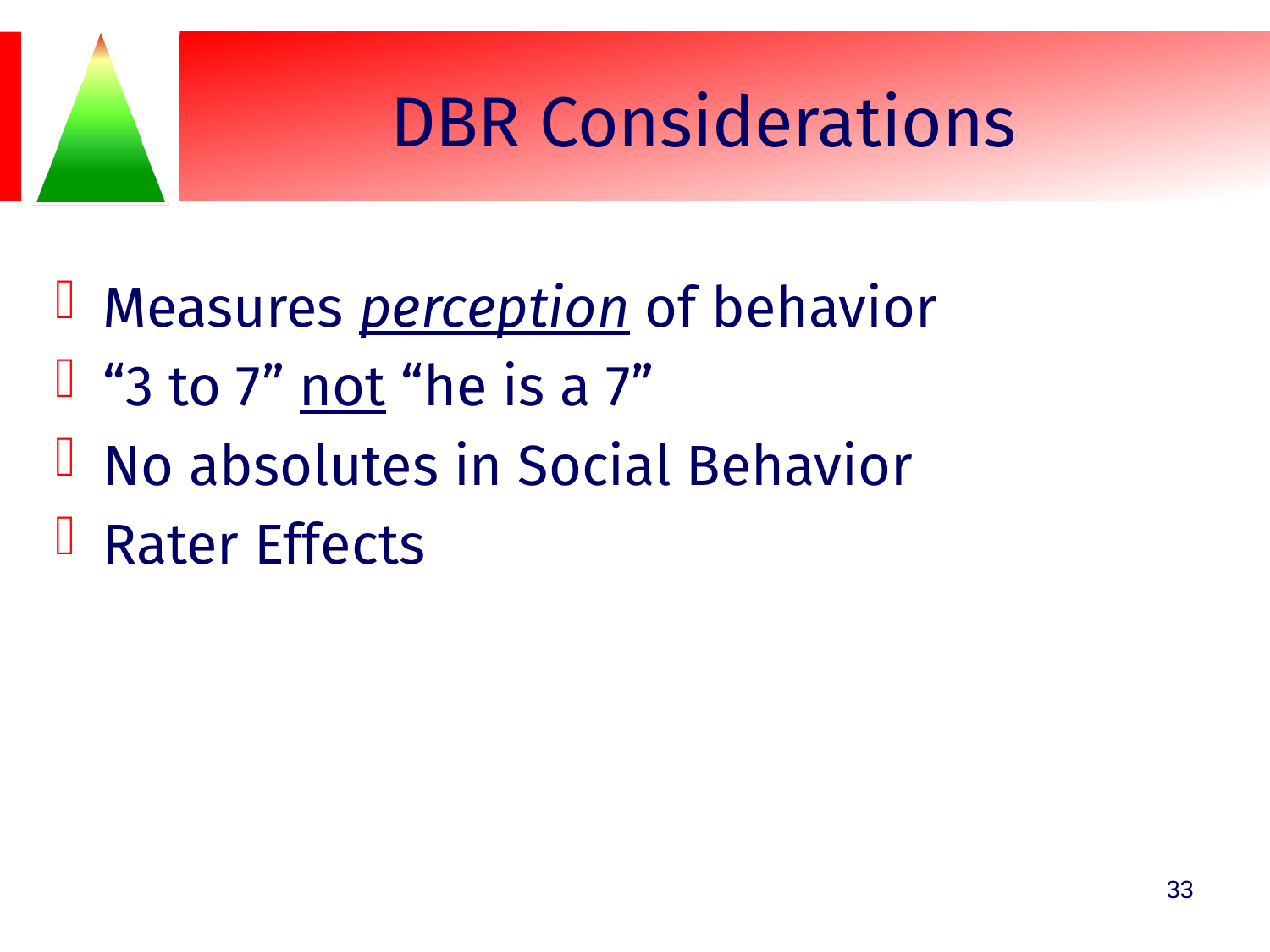

# DBR Considerations
Measures perception of behavior
“3 to 7” not “he is a 7”
No absolutes in Social Behavior
Rater Effects

33